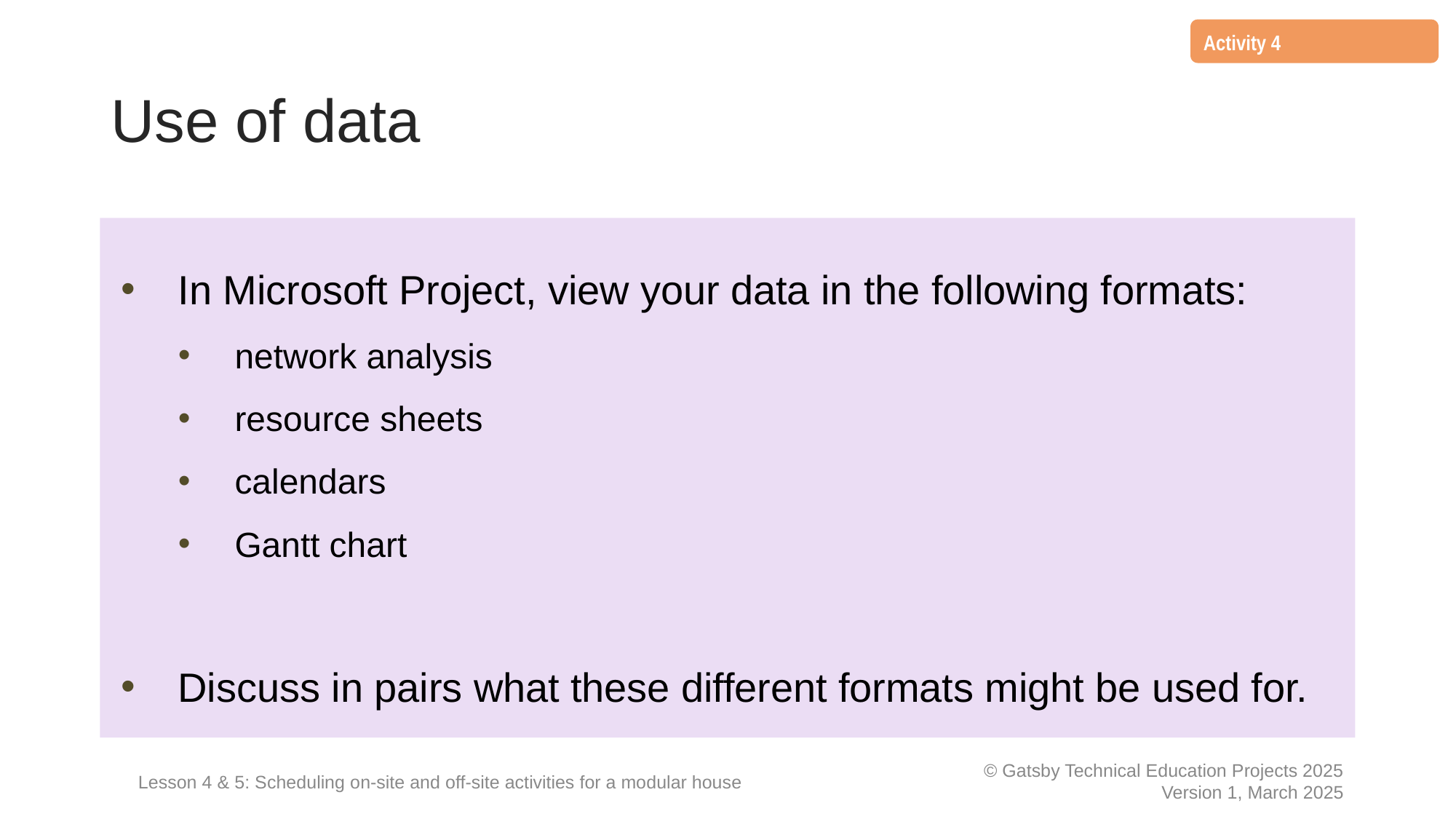

Activity 4
# Use of data
In Microsoft Project, view your data in the following formats:
network analysis
resource sheets
calendars
Gantt chart

Discuss in pairs what these different formats might be used for.
Lesson 4 & 5: Scheduling on-site and off-site activities for a modular house